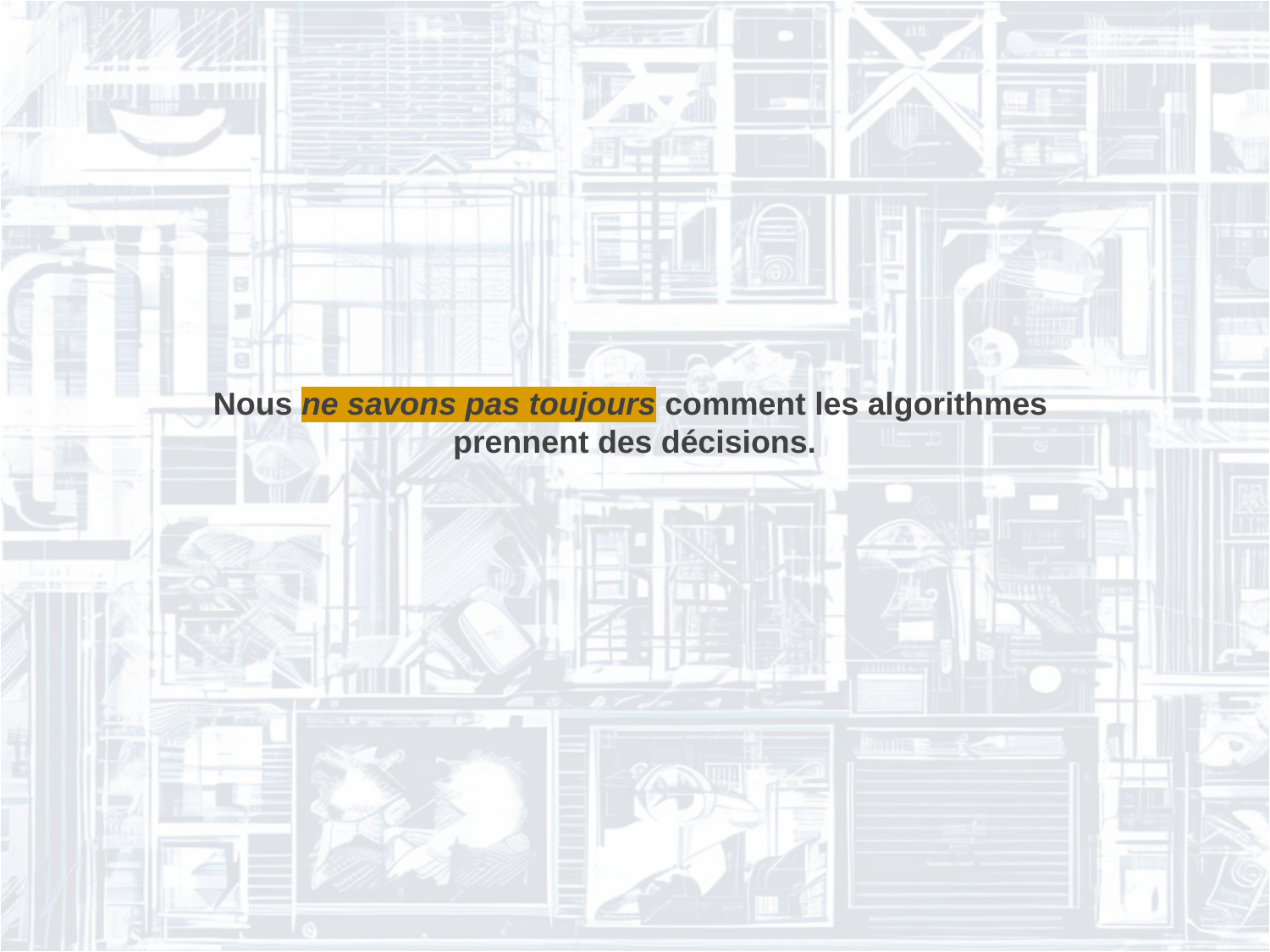

Nous ne savons pas toujours comment les algorithmes
prennent des décisions.